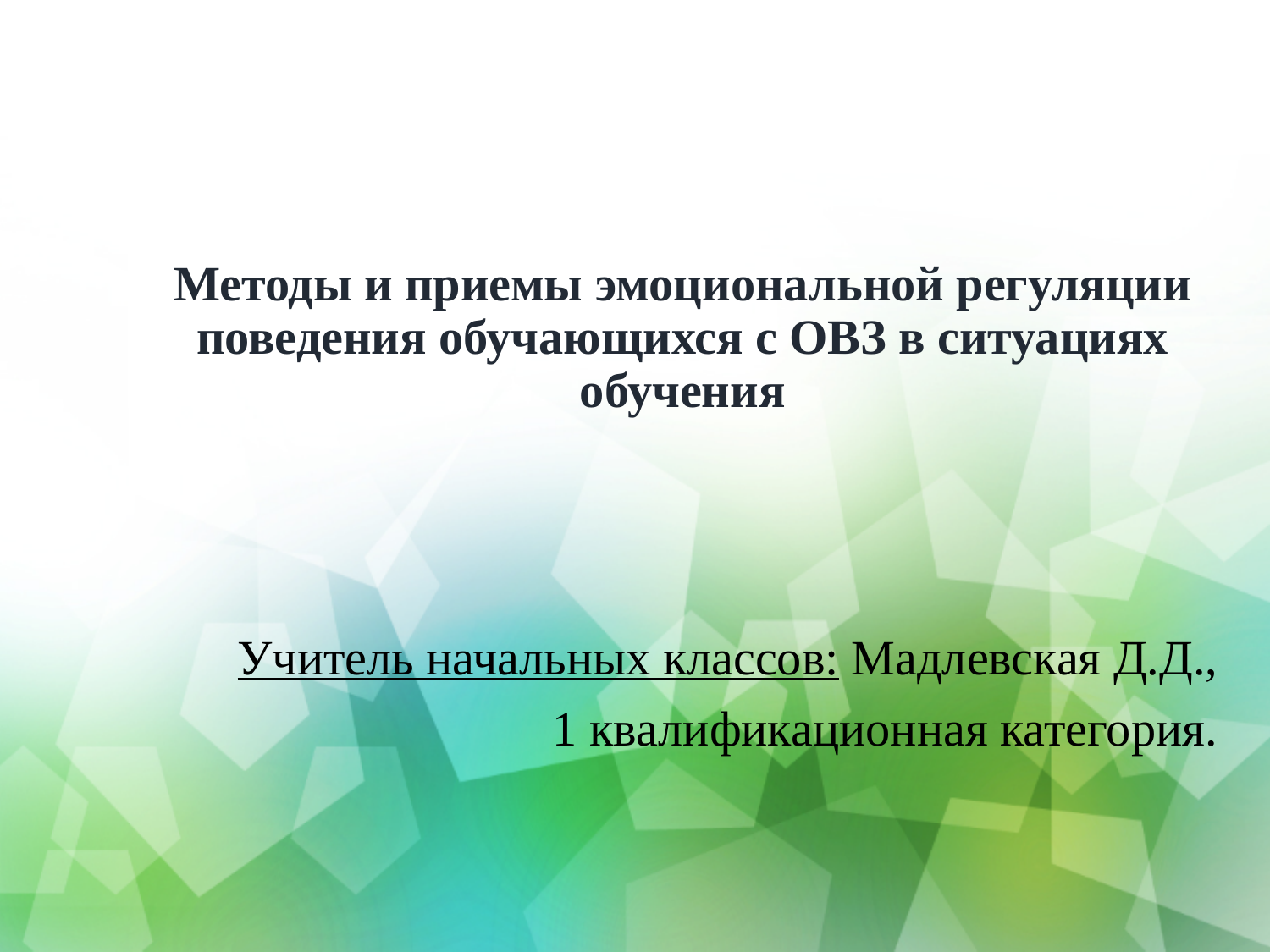

# Методы и приемы эмоциональной регуляции поведения обучающихся с ОВЗ в ситуациях обучения
Учитель начальных классов: Мадлевская Д.Д.,
 1 квалификационная категория.